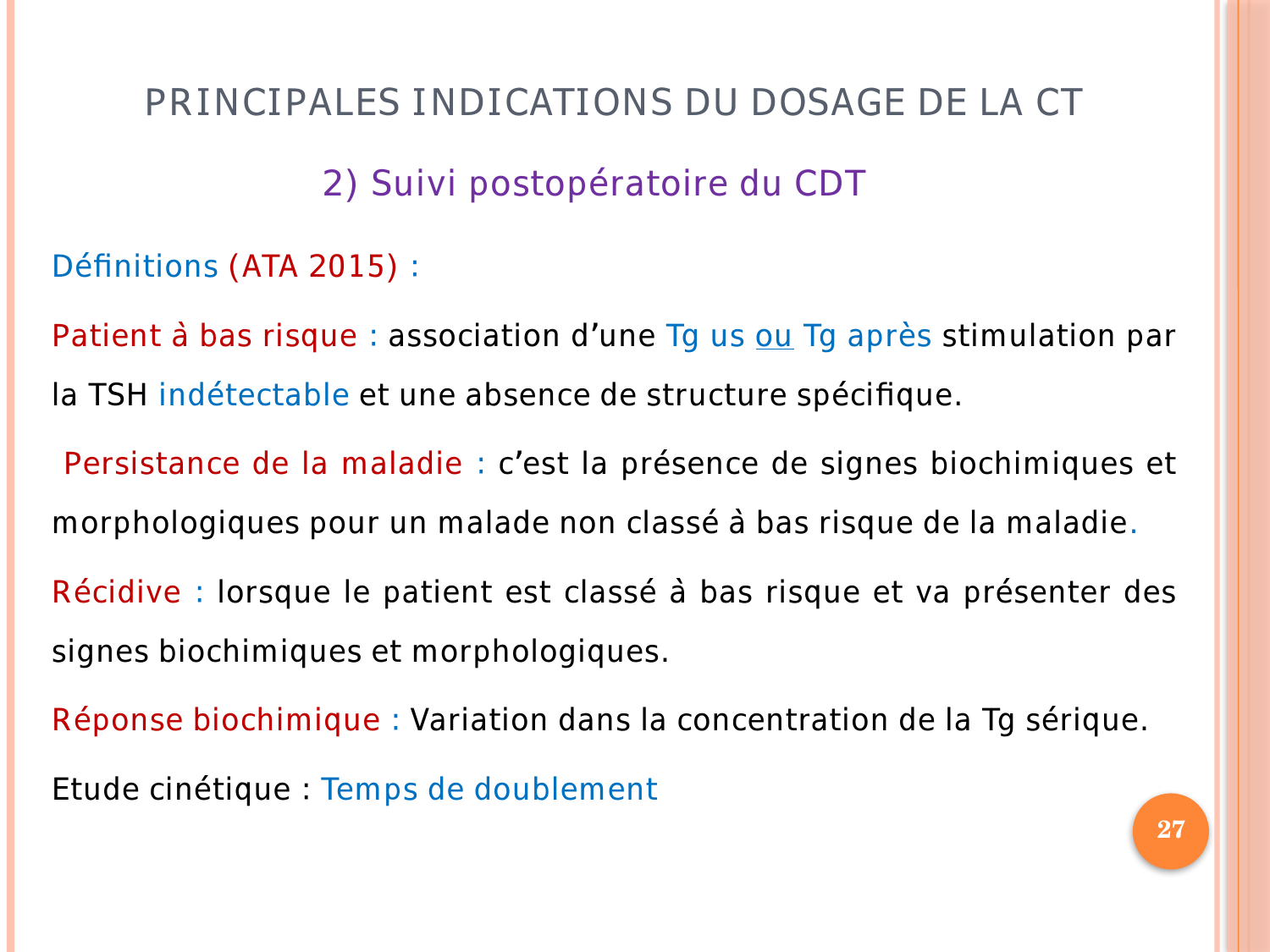

# Principales indications du dosage de la CT
2) Suivi postopératoire du CDT
Définitions (ATA 2015) :
Patient à bas risque : association d’une Tg us ou Tg après stimulation par la TSH indétectable et une absence de structure spécifique.
 Persistance de la maladie : c’est la présence de signes biochimiques et morphologiques pour un malade non classé à bas risque de la maladie.
Récidive : lorsque le patient est classé à bas risque et va présenter des signes biochimiques et morphologiques.
Réponse biochimique : Variation dans la concentration de la Tg sérique.
Etude cinétique : Temps de doublement

27